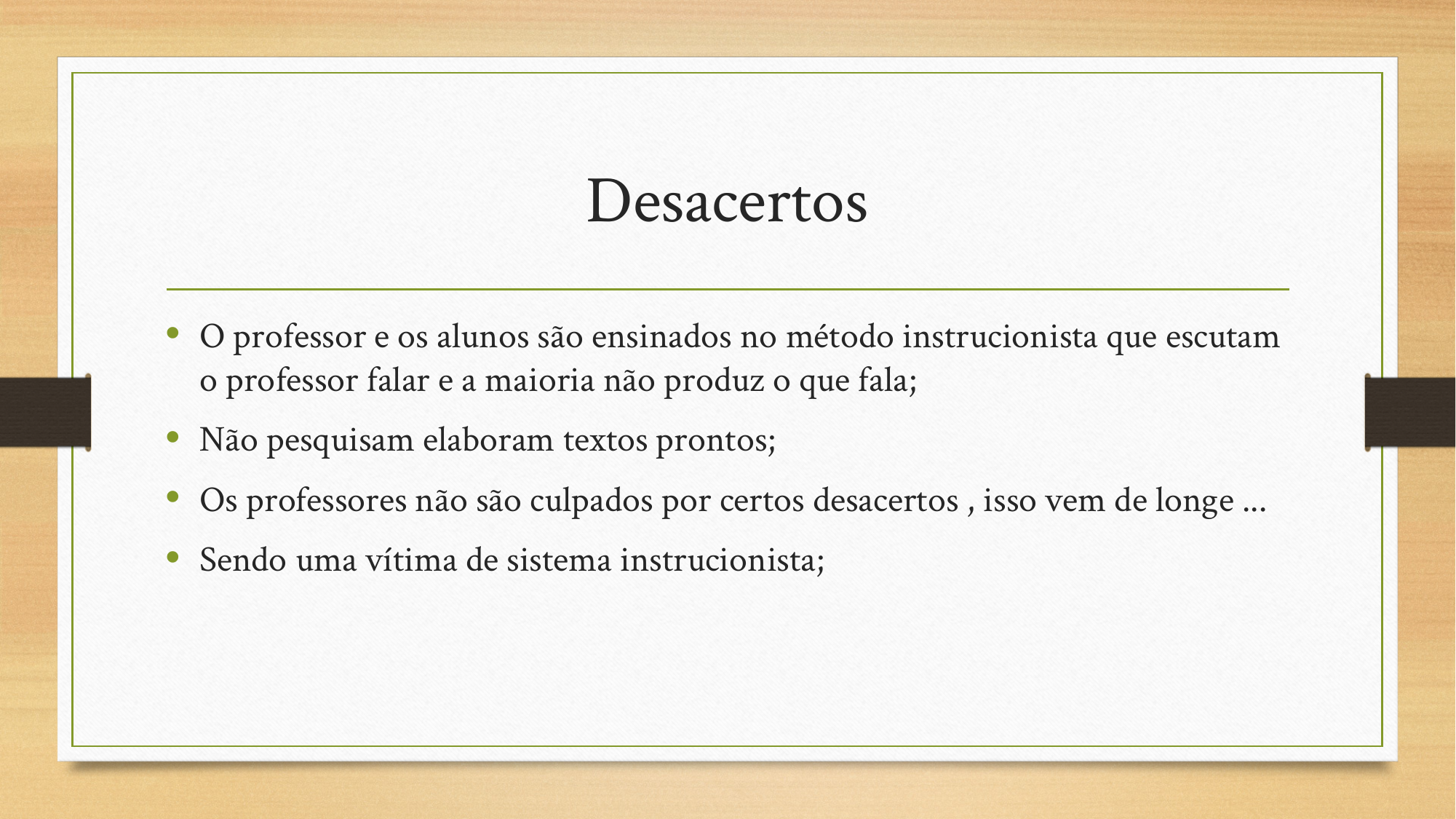

# Desacertos
O professor e os alunos são ensinados no método instrucionista que escutam o professor falar e a maioria não produz o que fala;
Não pesquisam elaboram textos prontos;
Os professores não são culpados por certos desacertos , isso vem de longe ...
Sendo uma vítima de sistema instrucionista;